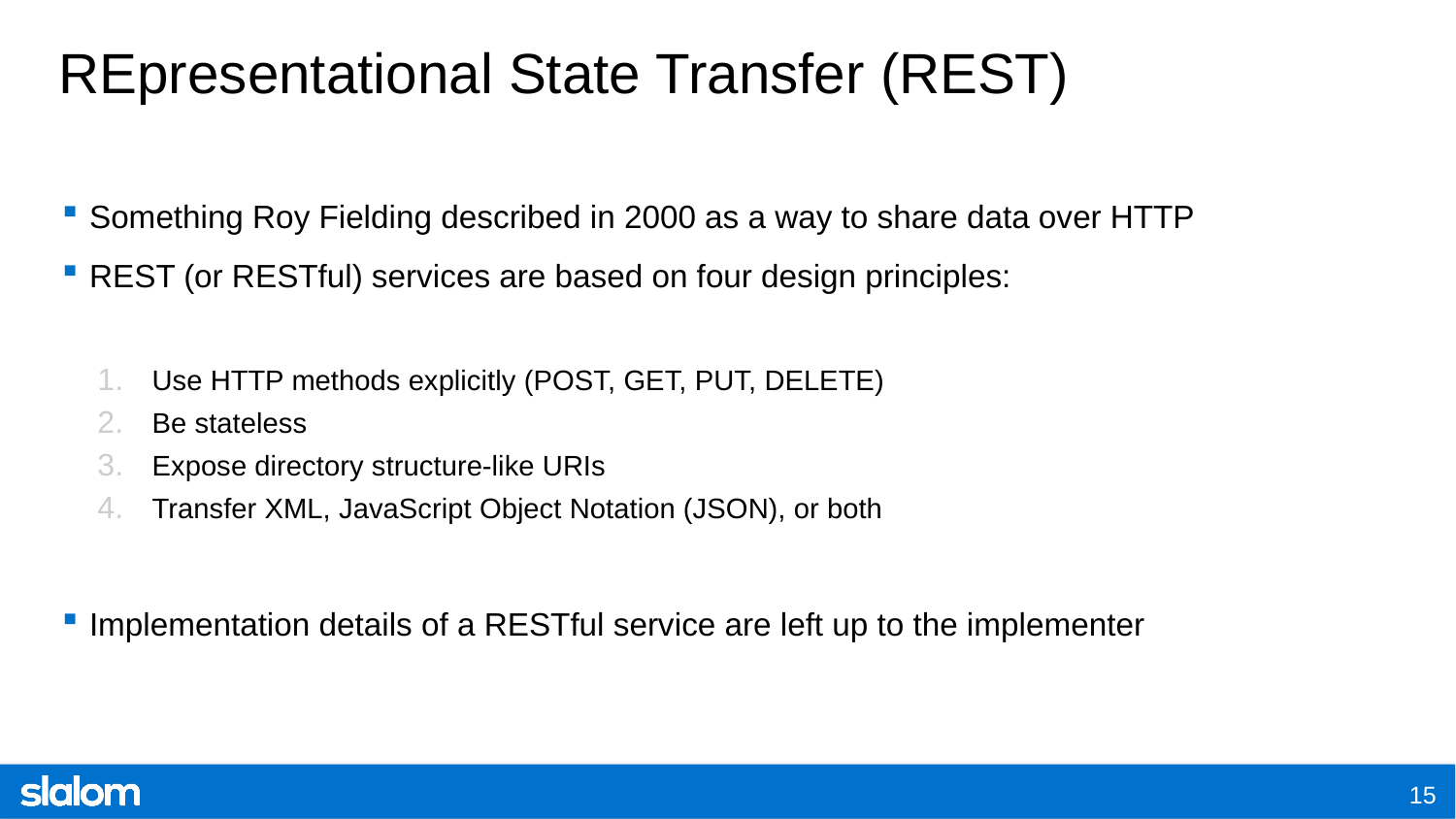

# REpresentational State Transfer (REST)
Something Roy Fielding described in 2000 as a way to share data over HTTP
REST (or RESTful) services are based on four design principles:

Use HTTP methods explicitly (POST, GET, PUT, DELETE)
Be stateless
Expose directory structure-like URIs
Transfer XML, JavaScript Object Notation (JSON), or both

Implementation details of a RESTful service are left up to the implementer
15